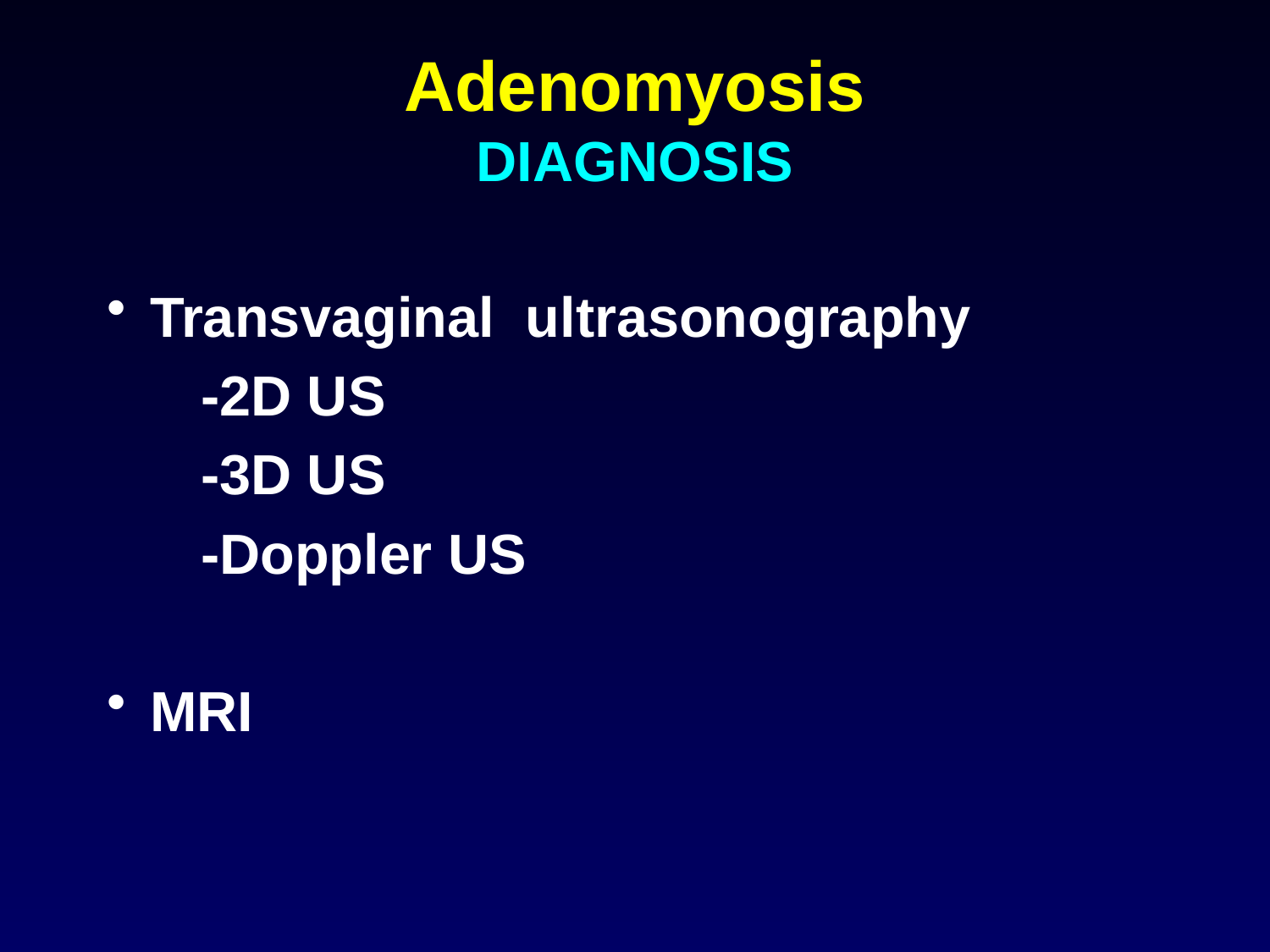

# Adenomyosis DIAGNOSIS
Transvaginal  ultrasonography
      -2D US
      -3D US
      -Doppler US

MRI